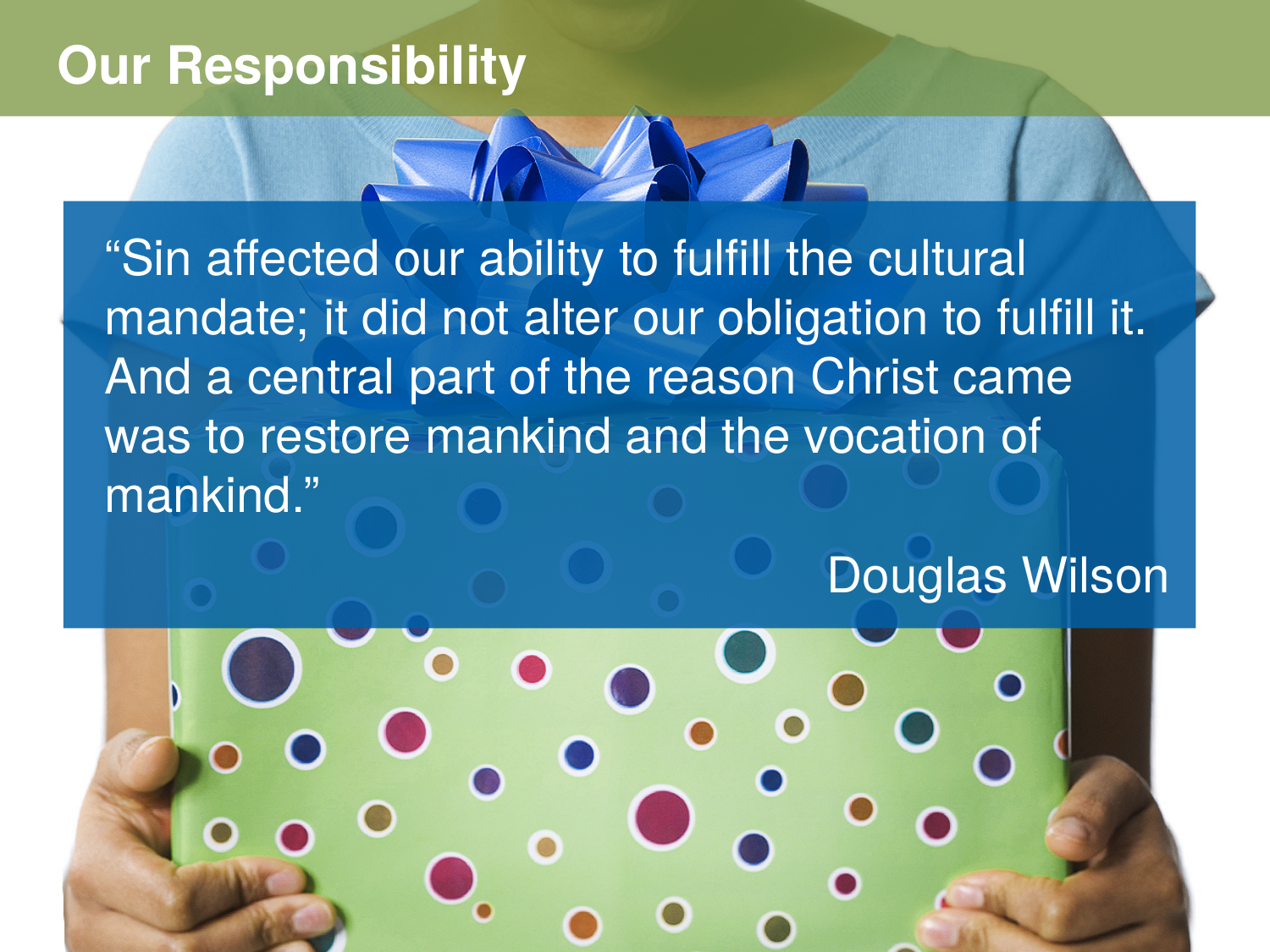

Our Responsibility
“Sin affected our ability to fulfill the cultural mandate; it did not alter our obligation to fulfill it. And a central part of the reason Christ came was to restore mankind and the vocation of mankind.”
Douglas Wilson